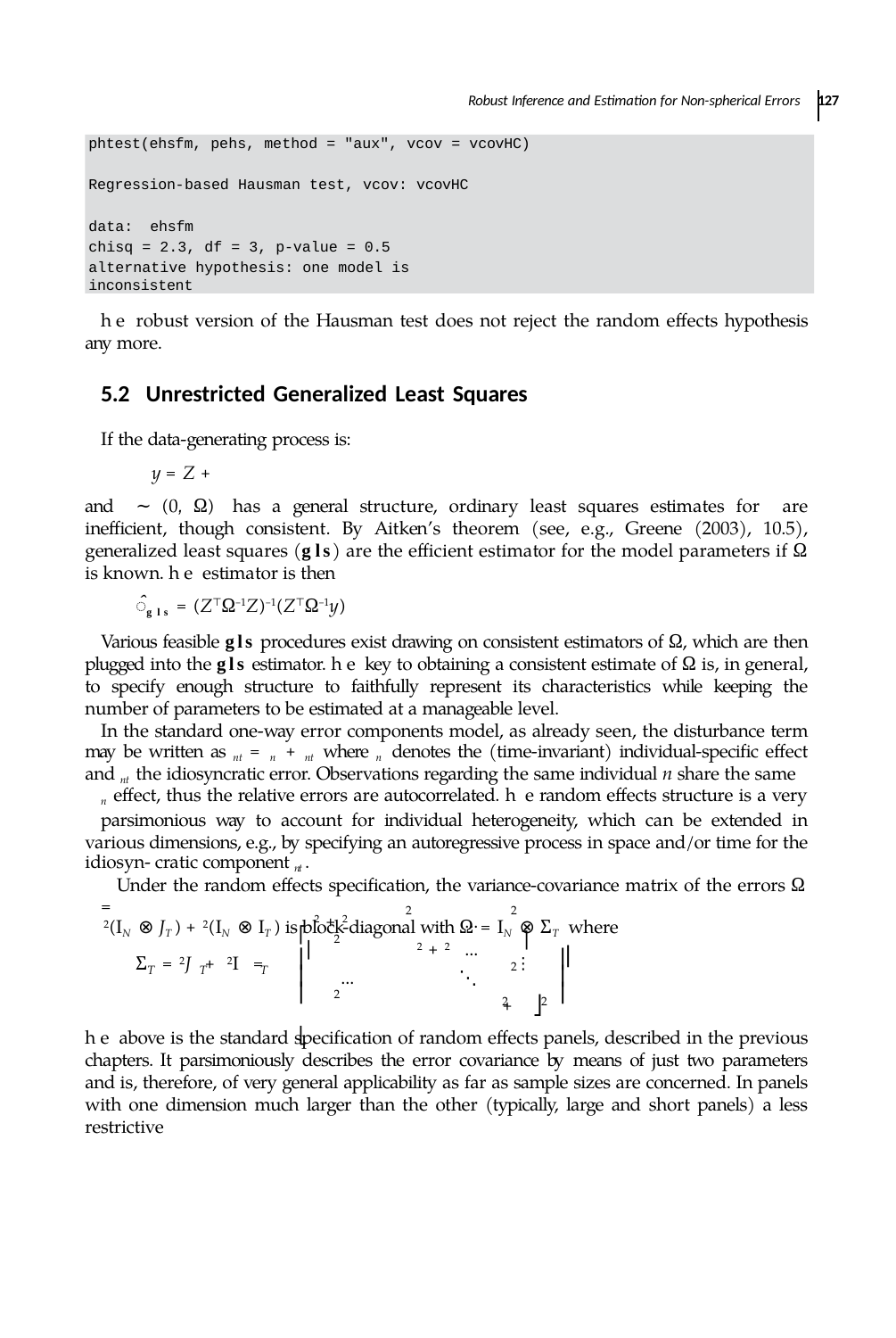

Robust Inference and Estimation for Non-spherical Errors  127

phtest(ehsfm, pehs, method = "aux", vcov = vcovHC)
Regression-based Hausman test, vcov: vcovHC data: ehsfm
chisq = 2.3, df = 3, p-value = 0.5
alternative hypothesis: one model is inconsistent
he robust version of the Hausman test does not reject the random effects hypothesis any more.

5.2	Unrestricted Generalized Least Squares

If the data-generating process is:
y = Z +
and  ∼ (0, Ω)  has a general structure, ordinary least squares estimates for  are ineﬃcient, though consistent. By Aitken’s theorem (see, e.g., Greene (2003), 10.5), generalized least squares (gls) are the eﬃcient estimator for the model parameters if Ω is known. he estimator is then
̂gls = (Z⊤Ω–1Z)–1(Z⊤Ω–1y)
Various feasible gls procedures exist drawing on consistent estimators of Ω, which are then plugged into the gls estimator. he key to obtaining a consistent estimate of Ω is, in general, to specify enough structure to faithfully represent its characteristics while keeping the number of parameters to be estimated at a manageable level.
In the standard one-way error components model, as already seen, the disturbance term may be written as nt = n + nt where n denotes the (time-invariant) individual-speciﬁc effect and nt the idiosyncratic error. Observations regarding the same individual n share the same
n effect, thus the relative errors are autocorrelated. he random effects structure is a very
parsimonious way to account for individual heterogeneity, which can be extended in various dimensions, e.g., by specifying an autoregressive process in space and/or time for the idiosyn- cratic component nt .
Under the random effects speciﬁcation, the variance-covariance matrix of the errors Ω =
 2(IN ⊗ JT ) +  2(IN ⊗ IT ) is block-diagonal with Ω = IN ⊗ ΣT where
2
2
…
2 + 2  …
⋱
2 + 2
⎡⎢
	⎤
⋮	⎥

2

…
⎥
⎢

Σ  = 2J +  2I =
2
T	 T	  T
⎥
⎢

⎥
⎢⎣
2
2
2
 +  ⎦

he above is the standard speciﬁcation of random effects panels, described in the previous chapters. It parsimoniously describes the error covariance by means of just two parameters and is, therefore, of very general applicability as far as sample sizes are concerned. In panels with one dimension much larger than the other (typically, large and short panels) a less restrictive